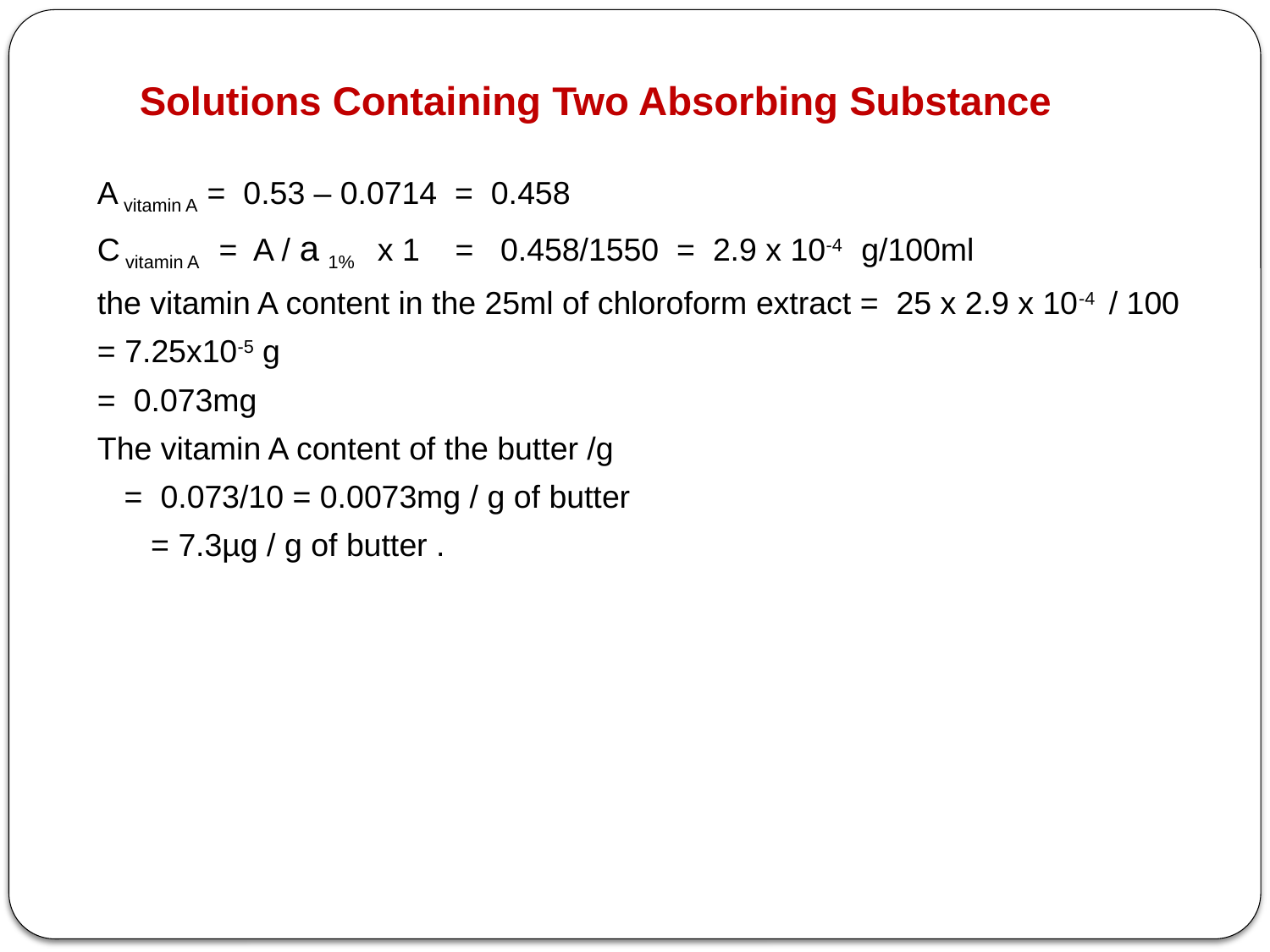

# Solutions Containing Two Absorbing Substance
A vitamin A  =  0.53 – 0.0714  =  0.458
C vitamin A    =  A / a 1%   x 1    =   0.458/1550  =  2.9 x 10-4   g/100ml
the vitamin A content in the 25ml of chloroform extract =  25 x 2.9 x 10-4  / 100
= 7.25x10-5 g
=  0.073mg
The vitamin A content of the butter /g
   =  0.073/10 = 0.0073mg / g of butter
      = 7.3µg / g of butter .